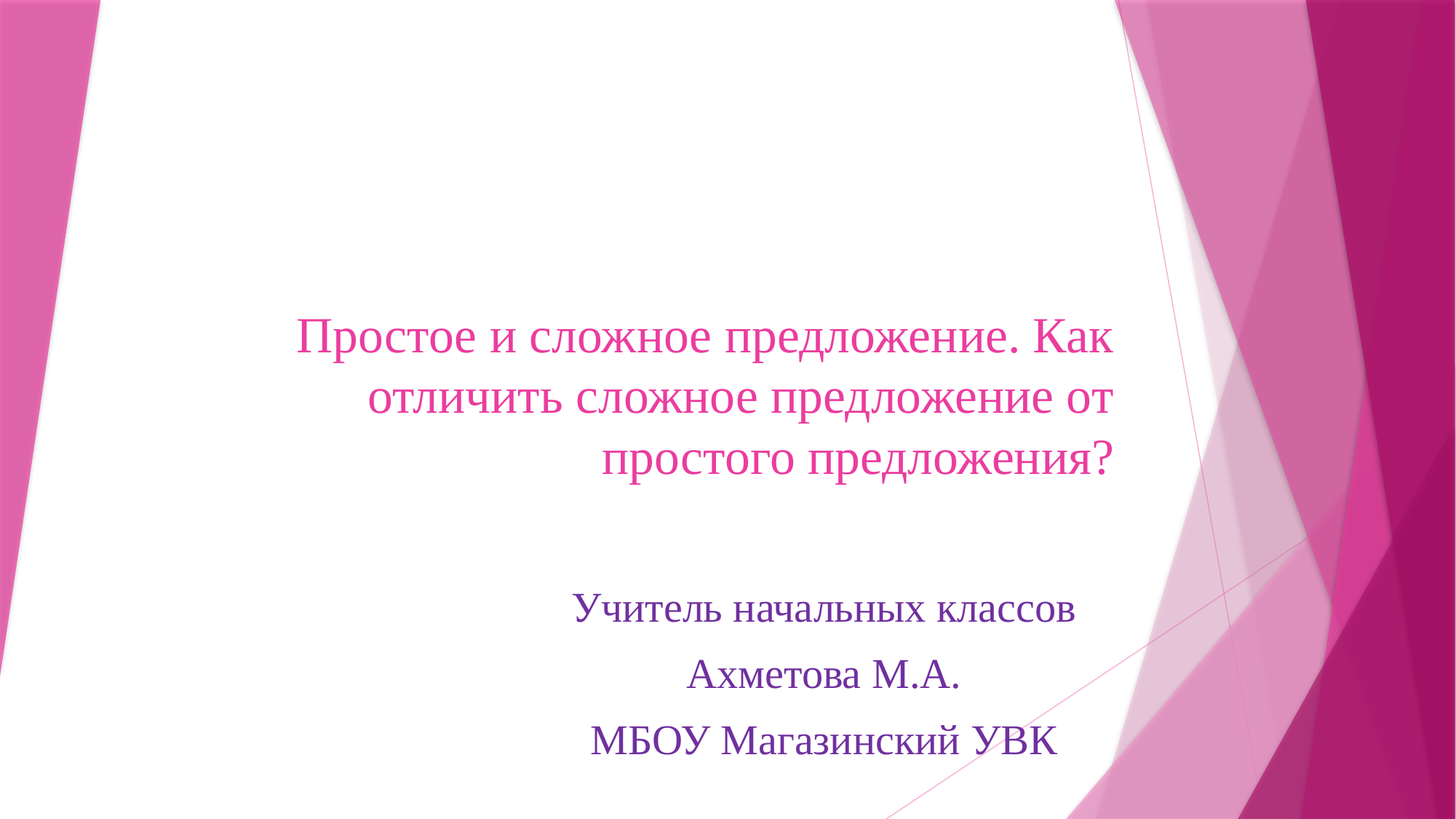

# Простое и сложное предложение. Как отличить сложное предложение от простого предложения?
Учитель начальных классов
Ахметова М.А.
МБОУ Магазинский УВК